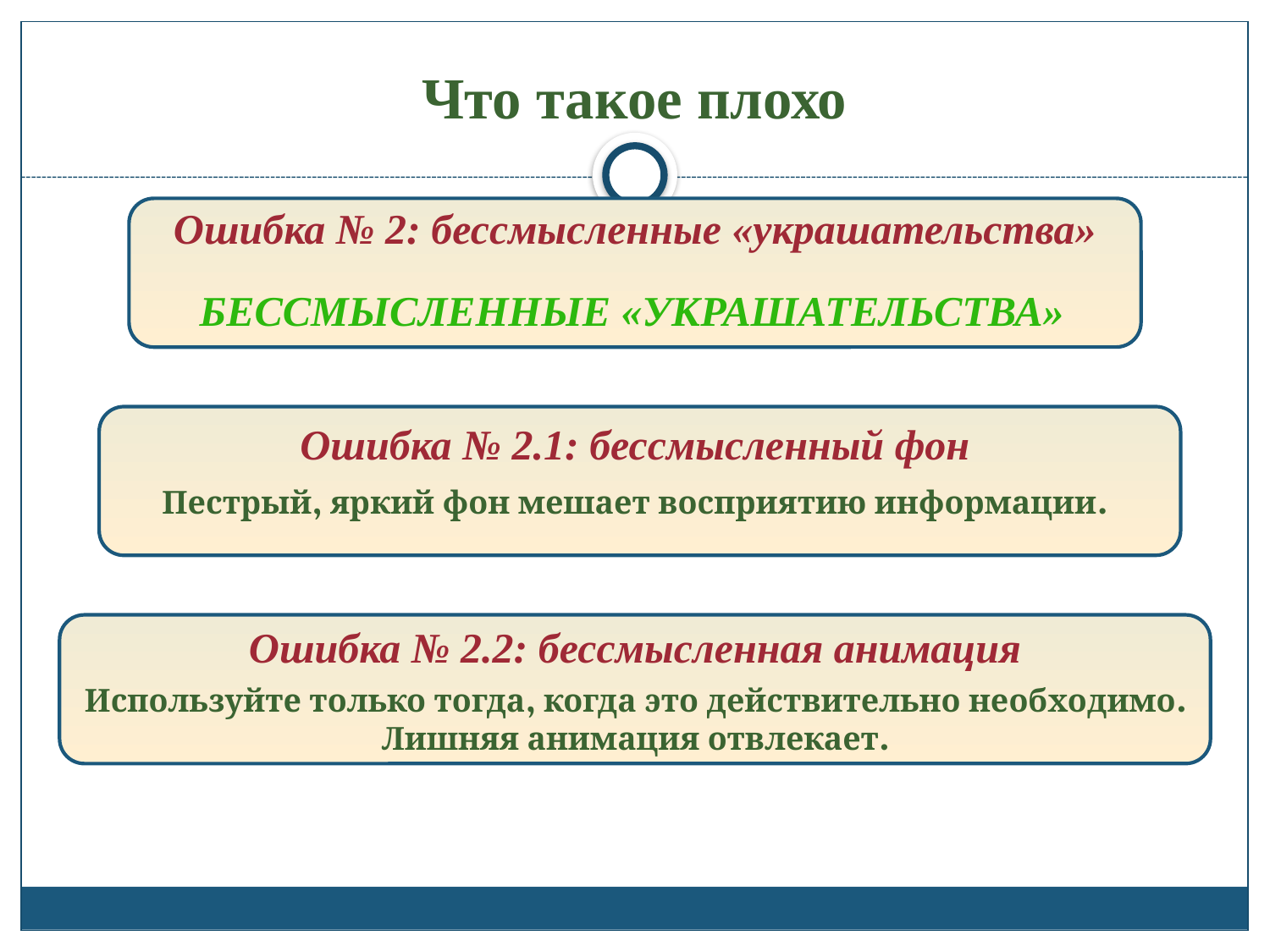

# Что такое плохо
Ошибка № 2: бессмысленные «украшательства»

бессмысленные «украшательства»
Ошибка № 2.1: бессмысленный фон

Пестрый, яркий фон мешает восприятию информации.
Ошибка № 2.2: бессмысленная анимация

Используйте только тогда, когда это действительно необходимо. Лишняя анимация отвлекает.